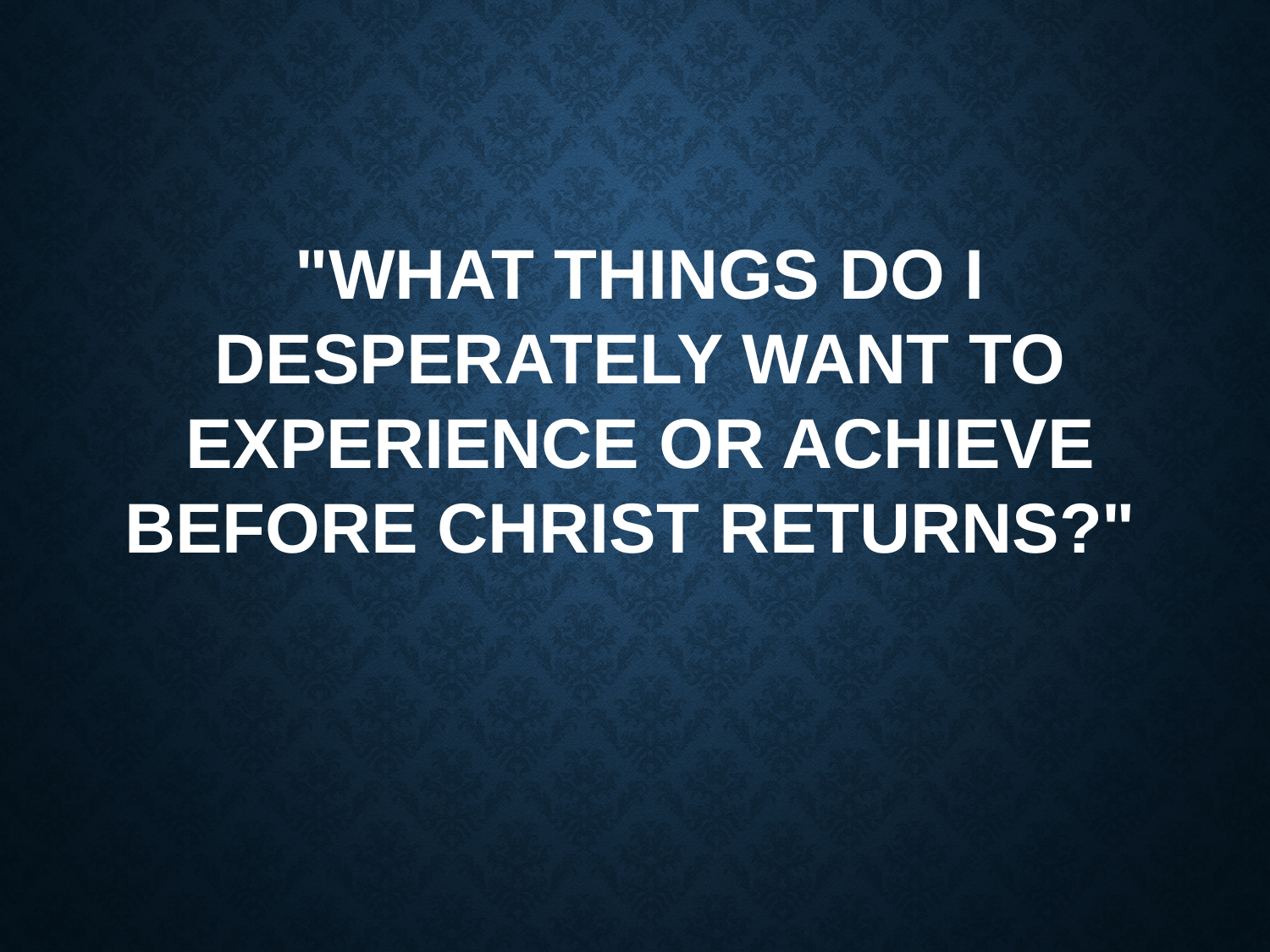

"WHAT THINGS DO I DESPERATELY WANT TO EXPERIENCE OR ACHIEVE BEFORE CHRIST RETURNS?"